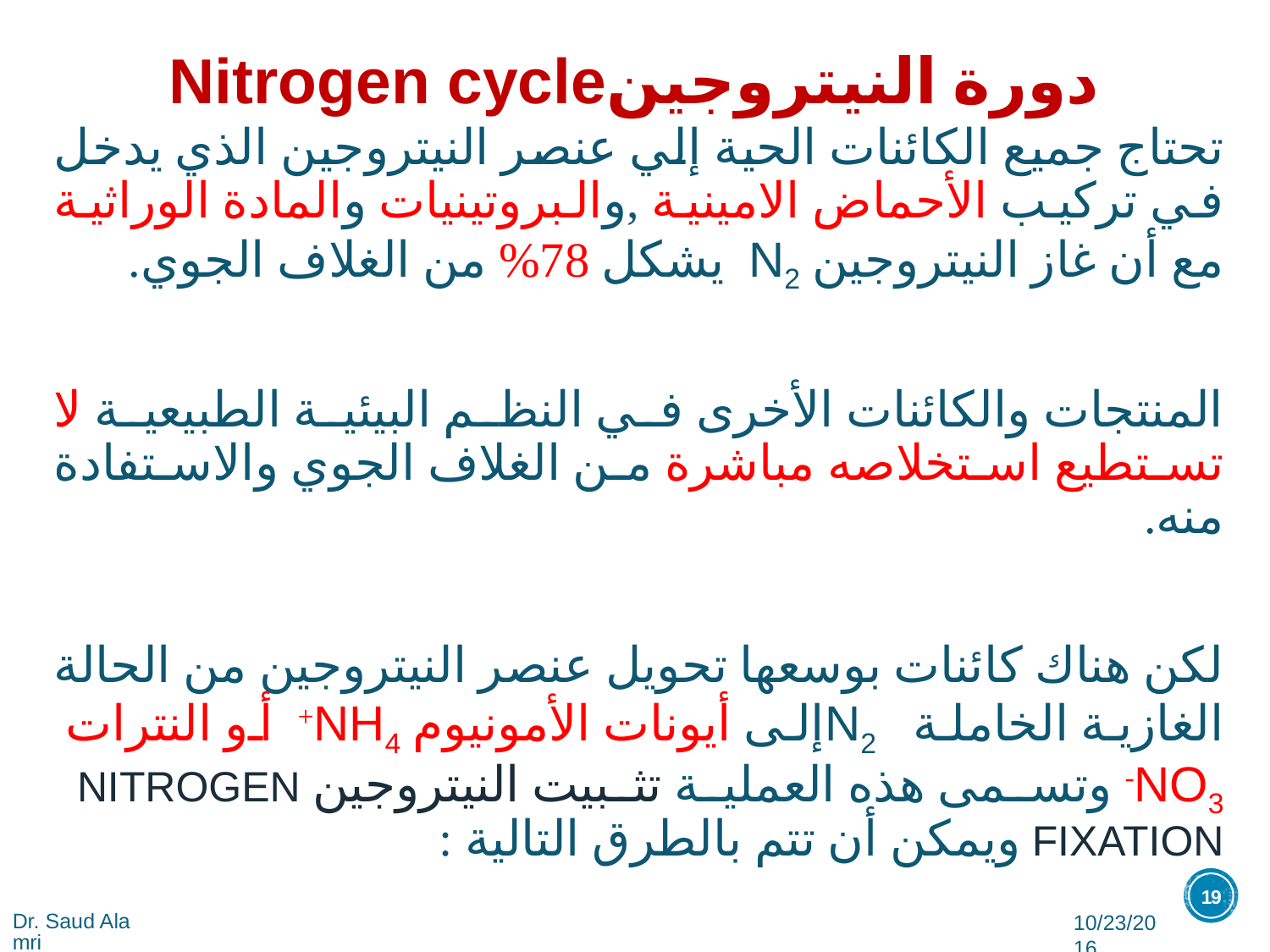

دورة النيتروجينNitrogen cycle
تحتاج جميع الكائنات الحية إلي عنصر النيتروجين الذي يدخل في تركيب الأحماض الامينية ,والبروتينيات والمادة الوراثية مع أن غاز النيتروجين N2  يشكل 78% من الغلاف الجوي.

المنتجات والكائنات الأخرى في النظم البيئية الطبيعية لا تستطيع استخلاصه مباشرة من الغلاف الجوي والاستفادة منه.

لكن هناك كائنات بوسعها تحويل عنصر النيتروجين من الحالة الغازية الخاملة   N2إلى أيونات الأمونيوم NH4+  أو النترات  NO3- وتسمى هذه العملية تثبيت النيتروجين NITROGEN FIXATION ويمكن أن تتم بالطرق التالية :
19
Dr. Saud Alamri
10/23/2016